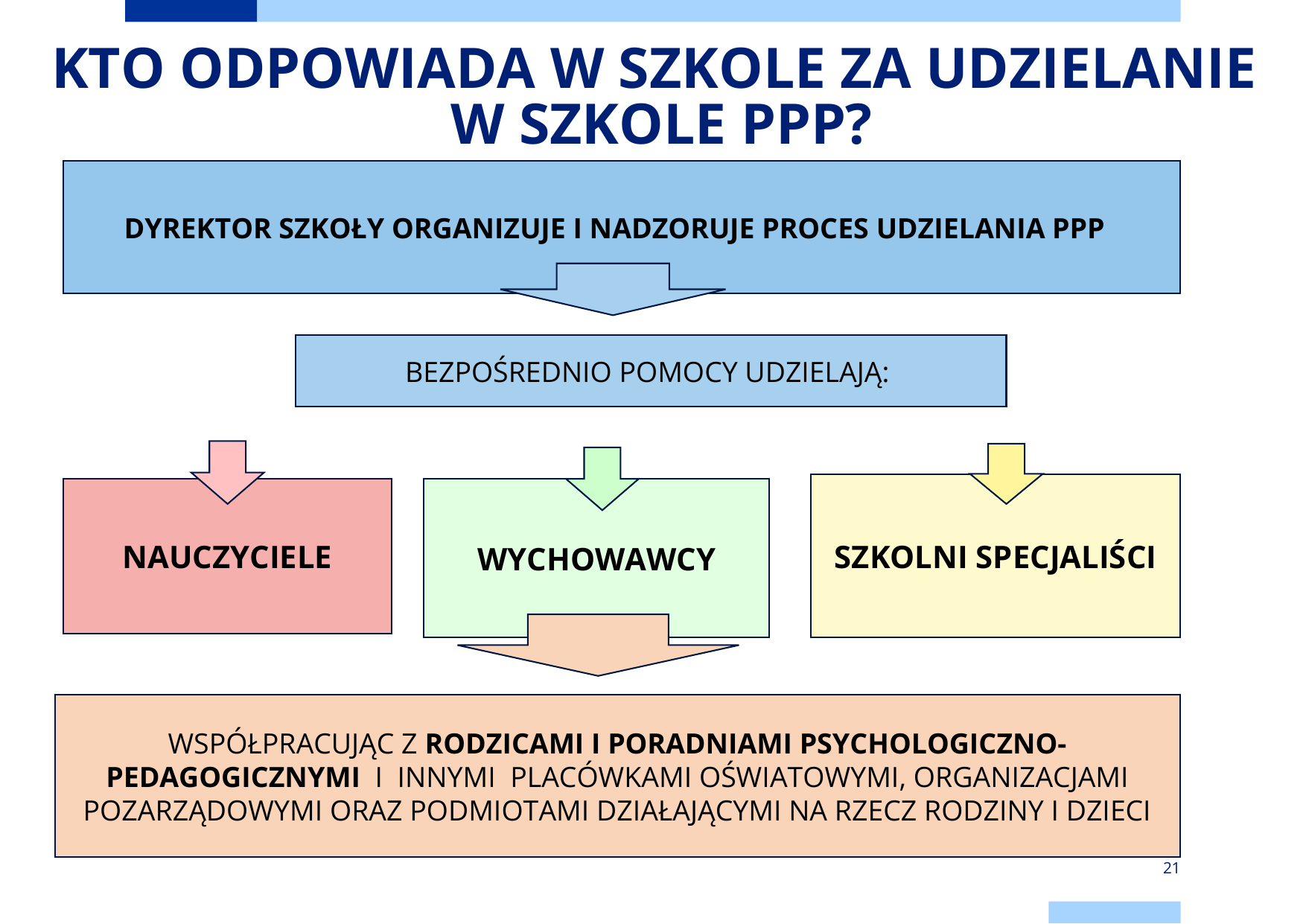

# KTO ODPOWIADA W SZKOLE ZA UDZIELANIE  W SZKOLE PPP?
DYREKTOR SZKOŁY ORGANIZUJE I NADZORUJE PROCES UDZIELANIA PPP

BEZPOŚREDNIO POMOCY UDZIELAJĄ:

SZKOLNI SPECJALIŚCI
NAUCZYCIELE
WYCHOWAWCY

WSPÓŁPRACUJĄC Z RODZICAMI I PORADNIAMI PSYCHOLOGICZNO-PEDAGOGICZNYMI  I  INNYMI  PLACÓWKAMI OŚWIATOWYMI, ORGANIZACJAMI POZARZĄDOWYMI ORAZ PODMIOTAMI DZIAŁAJĄCYMI NA RZECZ RODZINY I DZIECI
21